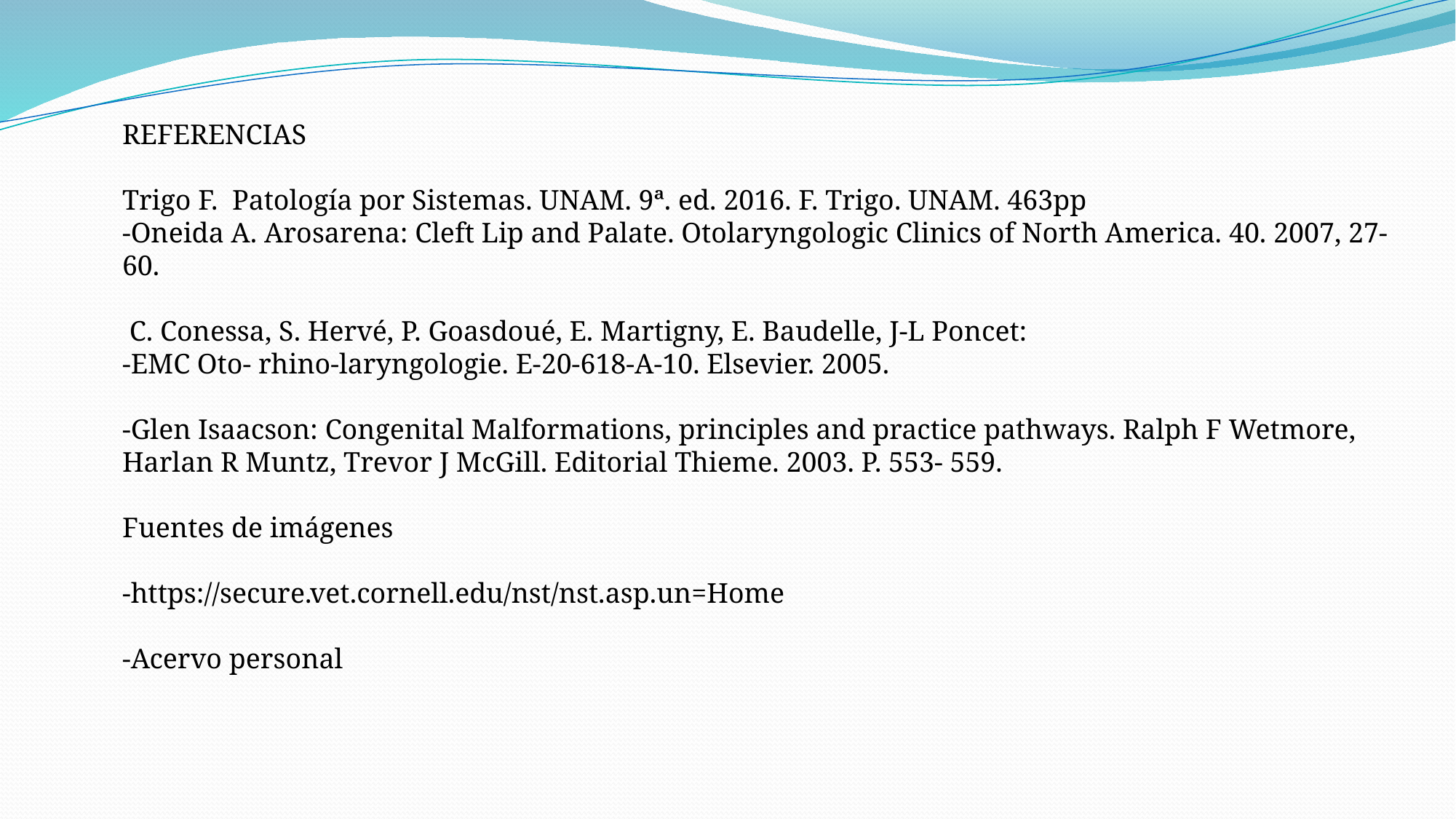

REFERENCIAS

Trigo F.  Patología por Sistemas. UNAM. 9ª. ed. 2016. F. Trigo. UNAM. 463pp
-Oneida A. Arosarena: Cleft Lip and Palate. Otolaryngologic Clinics of North America. 40. 2007, 27-60.

 C. Conessa, S. Hervé, P. Goasdoué, E. Martigny, E. Baudelle, J-L Poncet:
-EMC Oto- rhino-laryngologie. E-20-618-A-10. Elsevier. 2005.

-Glen Isaacson: Congenital Malformations, principles and practice pathways. Ralph F Wetmore, Harlan R Muntz, Trevor J McGill. Editorial Thieme. 2003. P. 553- 559.

Fuentes de imágenes

-https://secure.vet.cornell.edu/nst/nst.asp.un=Home

-Acervo personal